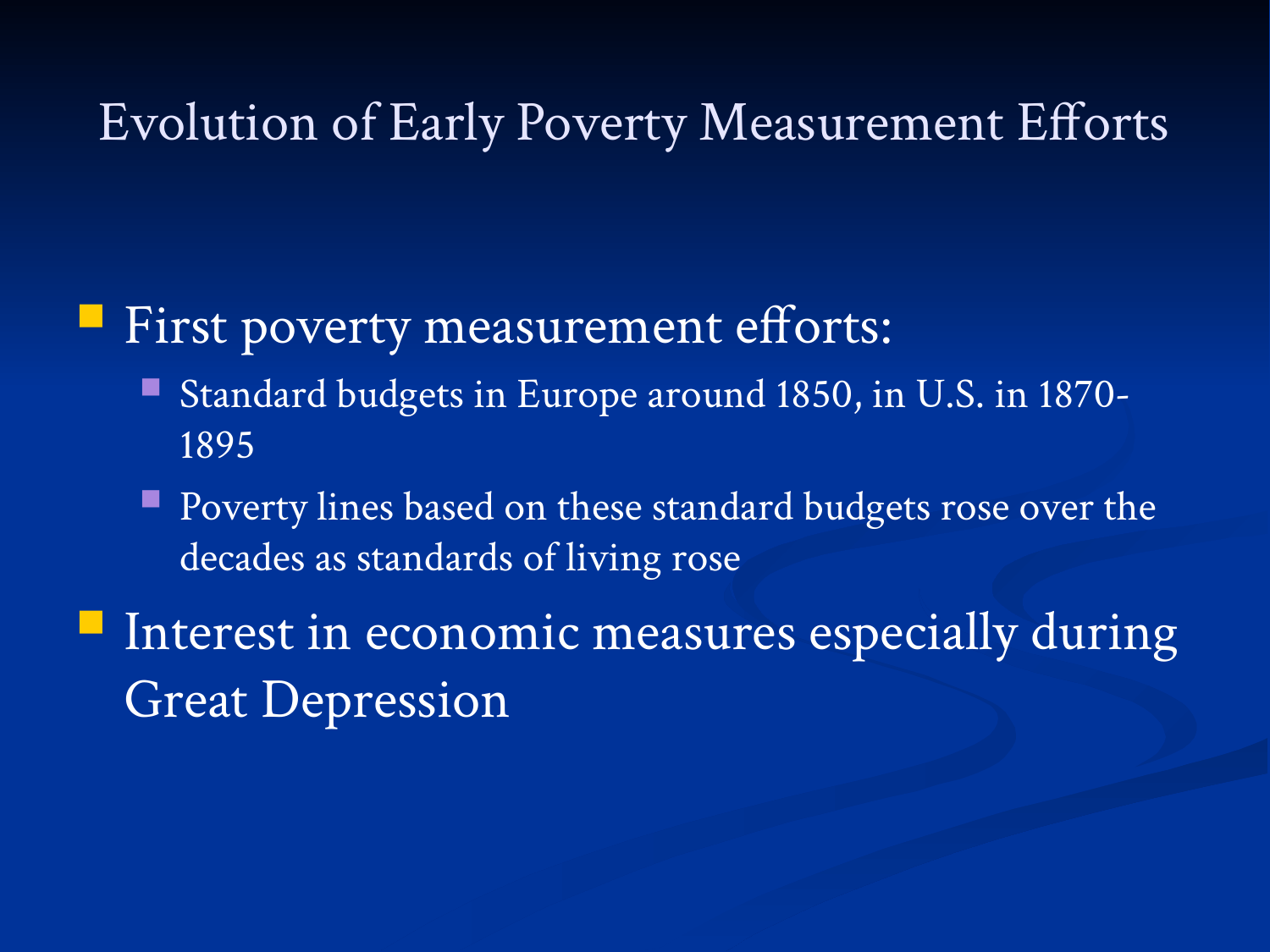

# Evolution of Early Poverty Measurement Efforts

First poverty measurement efforts:
Standard budgets in Europe around 1850, in U.S. in 1870-1895
Poverty lines based on these standard budgets rose over the decades as standards of living rose
Interest in economic measures especially during Great Depression